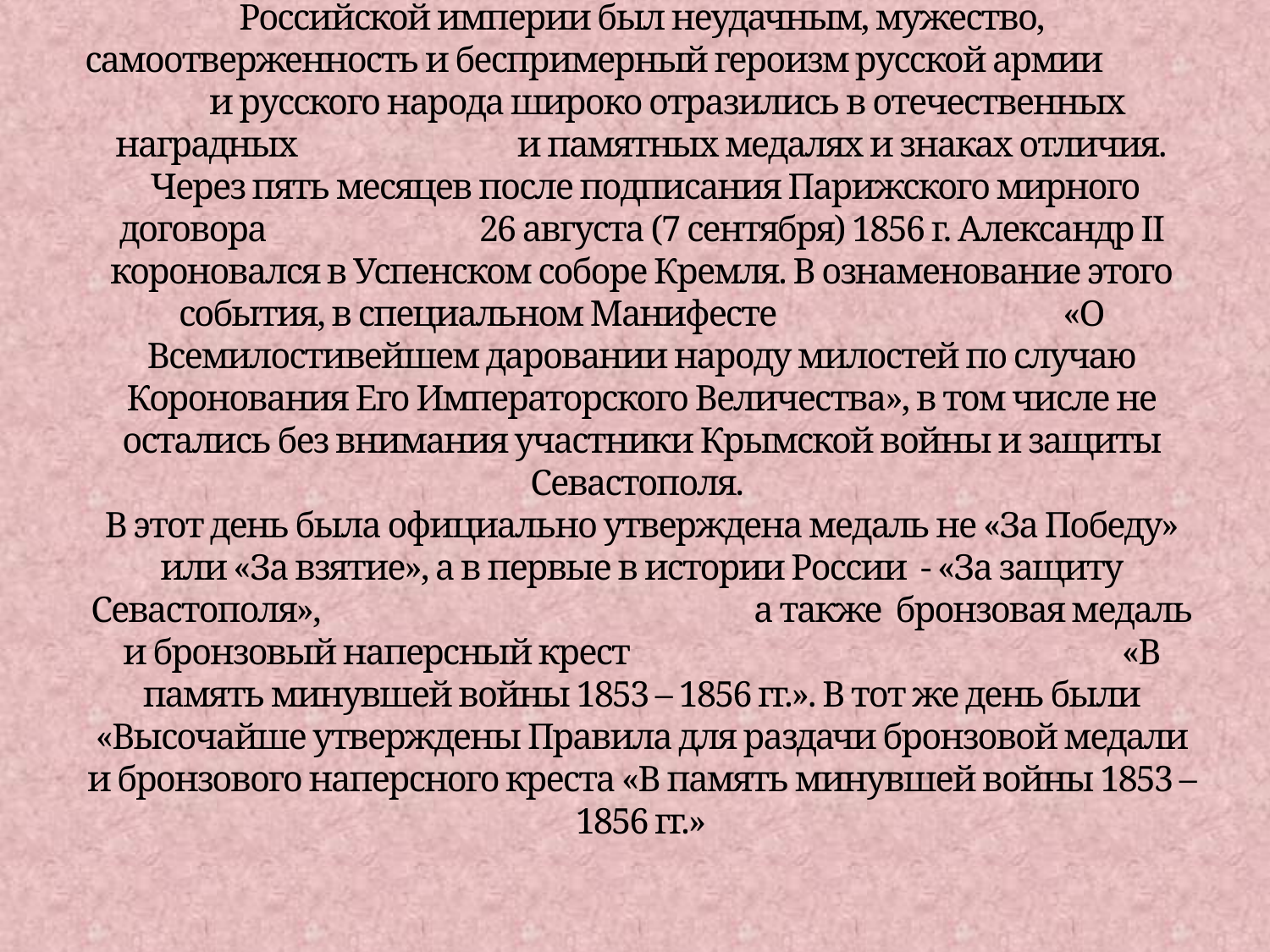

# Крымская война 1853-1856 гг. была и останется одним из героических                 и вместе с тем трагических событий в истории Российской империи. Несмотря на то, что исход войны для Российской империи был неудачным, мужество, самоотверженность и беспримерный героизм русской армии                     и русского народа широко отразились в отечественных наградных                              и памятных медалях и знаках отличия. Через пять месяцев после подписания Парижского мирного договора                             26 августа (7 сентября) 1856 г. Александр II короновался в Успенском соборе Кремля. В ознаменование этого события, в специальном Манифесте                                       «О Всемилостивейшем даровании народу милостей по случаю Коронования Его Императорского Величества», в том числе не остались без внимания участники Крымской войны и защиты Севастополя. В этот день была официально утверждена медаль не «За Победу» или «За взятие», а в первые в истории России  - «За защиту Севастополя»,                                                           а также  бронзовая медаль и бронзовый наперсный крест                                                                   «В память минувшей войны 1853 – 1856 гг.». В тот же день были «Высочайше утверждены Правила для раздачи бронзовой медали и бронзового наперсного креста «В память минувшей войны 1853 – 1856 гг.»